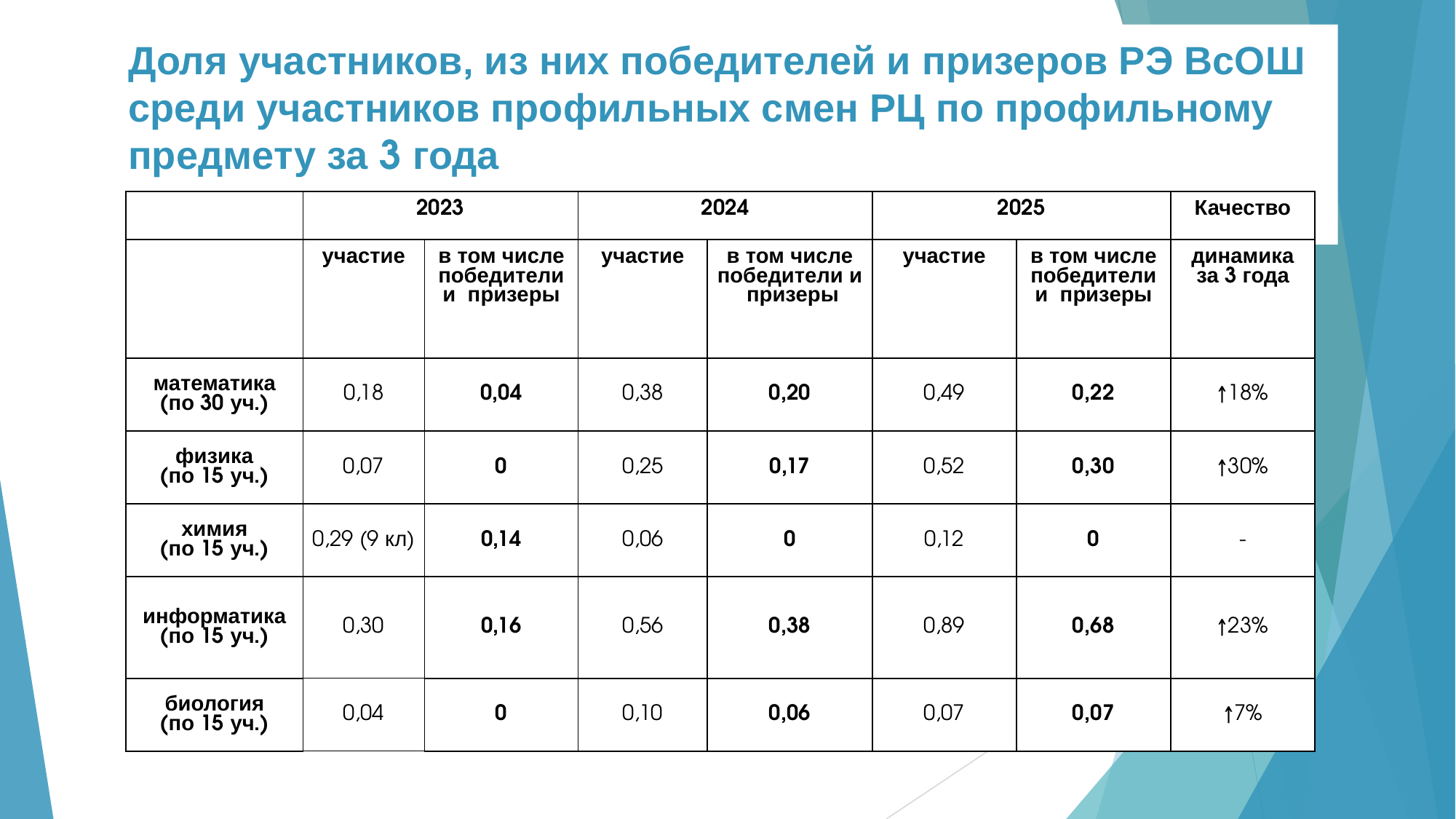

Доля участников, из них победителей и призеров РЭ ВсОШ среди участников профильных смен РЦ по профильному предмету за 3 года

|  | 2023 |  | 2024 |  | 2025 |  | Качество |
| --- | --- | --- | --- | --- | --- | --- | --- |
|  | участие | в том числе победители и призеры | участие | в том числе победители и призеры | участие | в том числе победители и призеры | динамика за 3 года |
| математика (по 30 уч.) | 0,18 | 0,04 | 0,38 | 0,20 | 0,49 | 0,22 | ↑18% |
| физика (по 15 уч.) | 0,07 | 0 | 0,25 | 0,17 | 0,52 | 0,30 | ↑30% |
| химия (по 15 уч.) | 0,29 (9 кл) | 0,14 | 0,06 | 0 | 0,12 | 0 | - |
| информатика (по 15 уч.) | 0,30 | 0,16 | 0,56 | 0,38 | 0,89 | 0,68 | ↑23% |
| биология (по 15 уч.) | 0,04 | 0 | 0,10 | 0,06 | 0,07 | 0,07 | ↑7% |